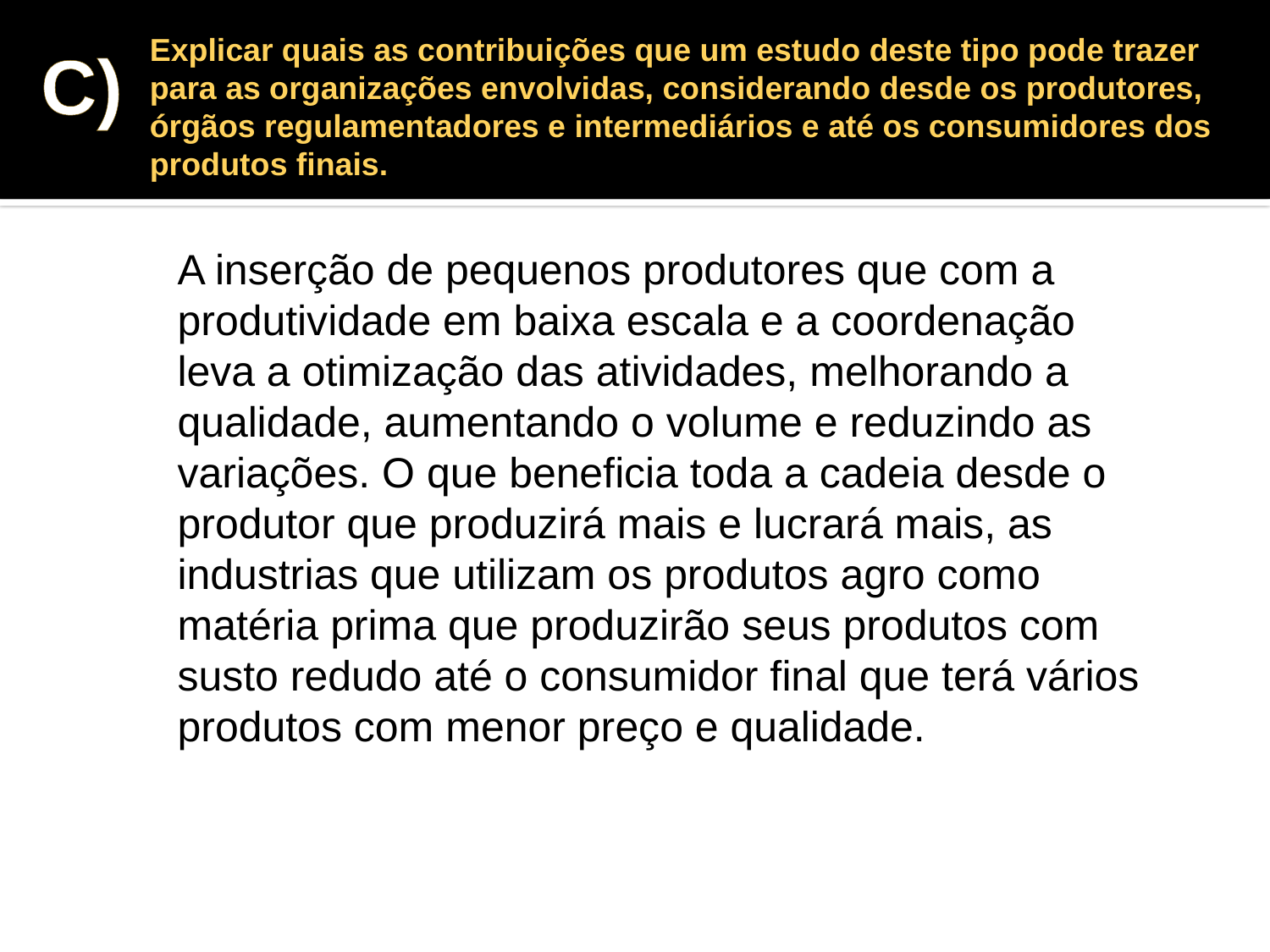

Explicar quais as contribuições que um estudo deste tipo pode trazer para as organizações envolvidas, considerando desde os produtores, órgãos regulamentadores e intermediários e até os consumidores dos produtos finais.
C)
A inserção de pequenos produtores que com a produtividade em baixa escala e a coordenação leva a otimização das atividades, melhorando a qualidade, aumentando o volume e reduzindo as variações. O que beneficia toda a cadeia desde o produtor que produzirá mais e lucrará mais, as industrias que utilizam os produtos agro como matéria prima que produzirão seus produtos com susto redudo até o consumidor final que terá vários produtos com menor preço e qualidade.